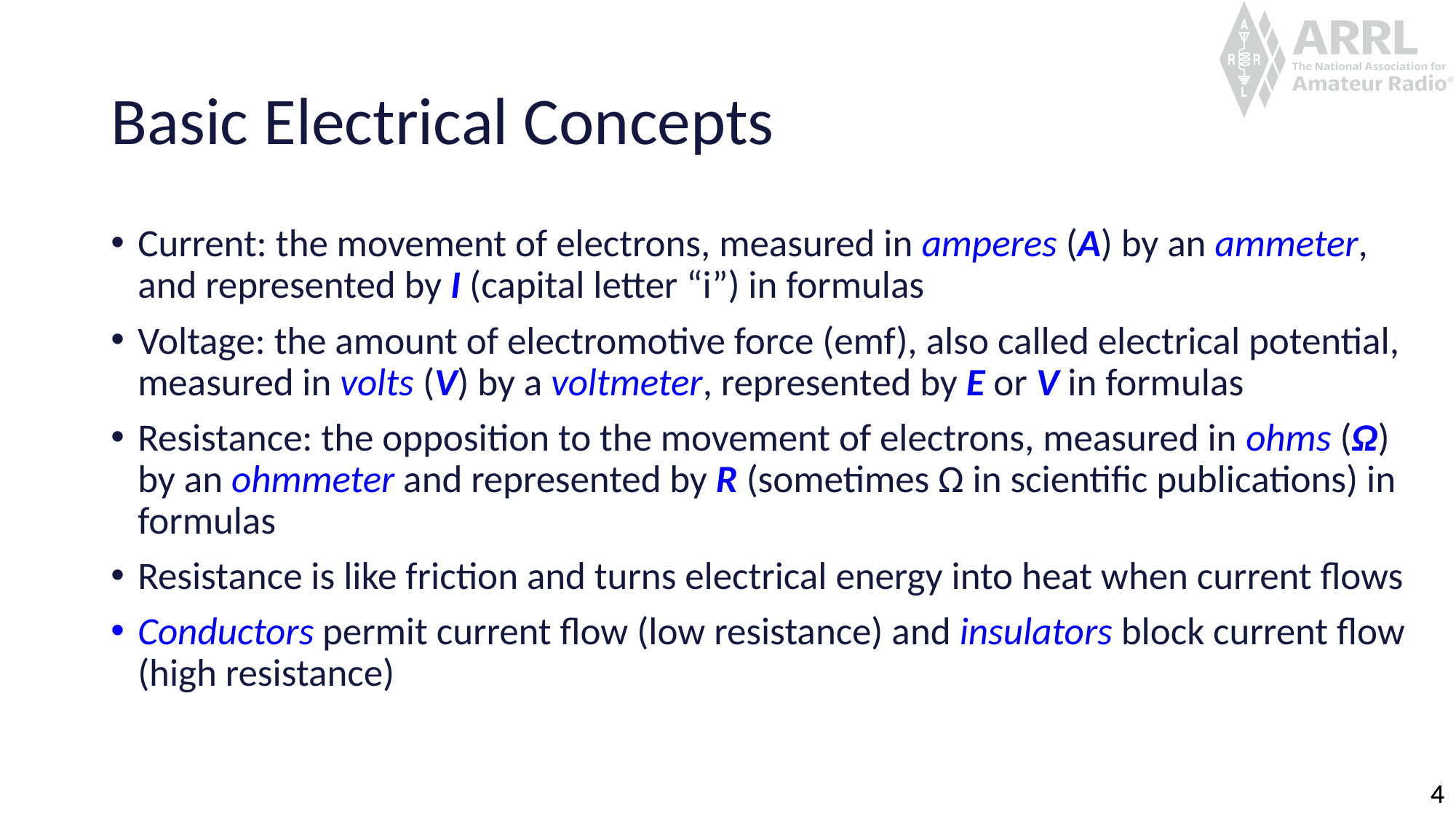

# Basic Electrical Concepts
Current: the movement of electrons, measured in amperes (A) by an ammeter, and represented by I (capital letter “i”) in formulas
Voltage: the amount of electromotive force (emf), also called electrical potential, measured in volts (V) by a voltmeter, represented by E or V in formulas
Resistance: the opposition to the movement of electrons, measured in ohms (Ω) by an ohmmeter and represented by R (sometimes Ω in scientific publications) in formulas
Resistance is like friction and turns electrical energy into heat when current flows
Conductors permit current flow (low resistance) and insulators block current flow (high resistance)